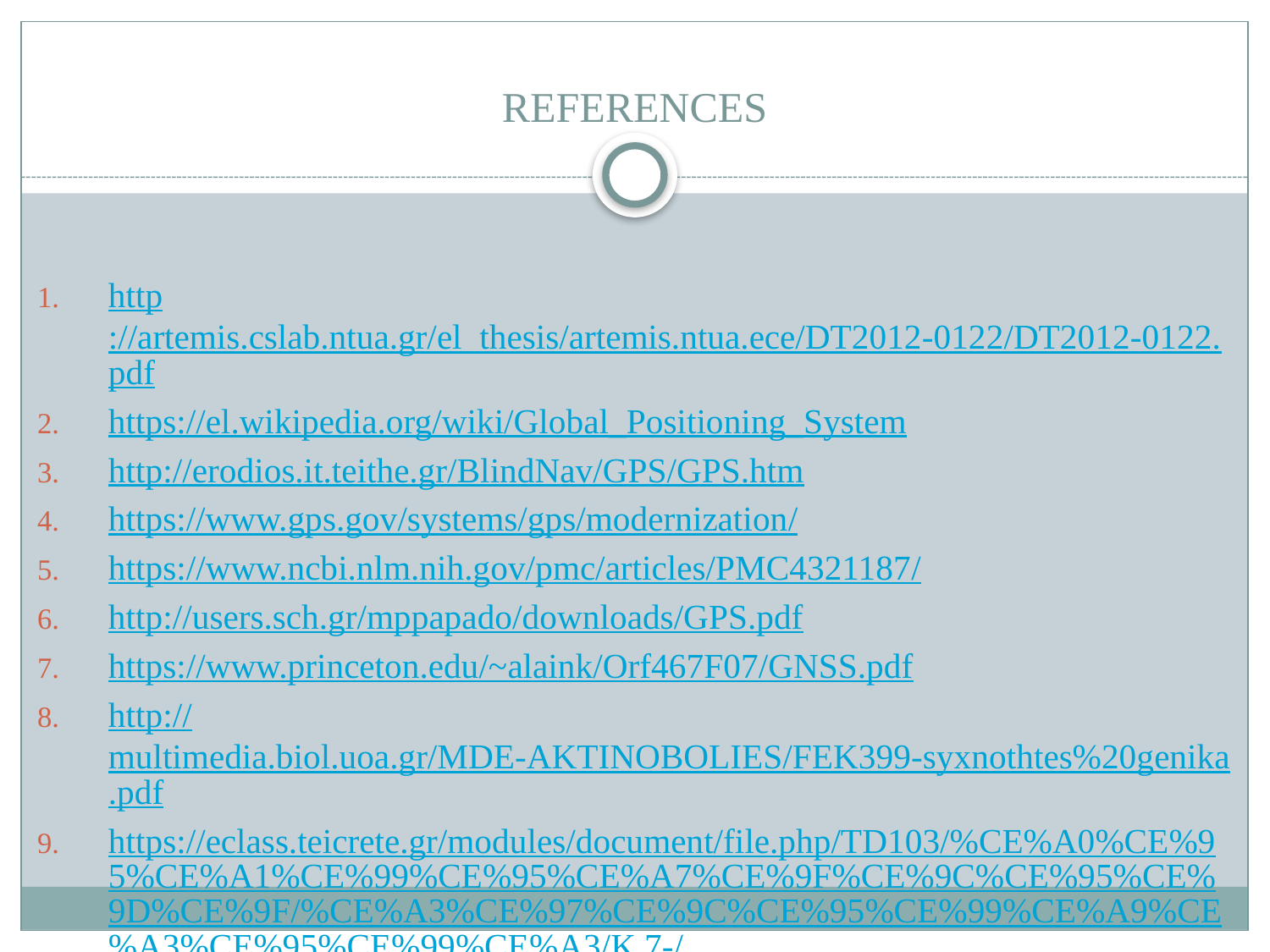

# REFERENCES

http://artemis.cslab.ntua.gr/el_thesis/artemis.ntua.ece/DT2012-0122/DT2012-0122.pdf
https://el.wikipedia.org/wiki/Global_Positioning_System
http://erodios.it.teithe.gr/BlindNav/GPS/GPS.htm
https://www.gps.gov/systems/gps/modernization/
https://www.ncbi.nlm.nih.gov/pmc/articles/PMC4321187/
http://users.sch.gr/mppapado/downloads/GPS.pdf
https://www.princeton.edu/~alaink/Orf467F07/GNSS.pdf
http://multimedia.biol.uoa.gr/MDE-AKTINOBOLIES/FEK399-syxnothtes%20genika.pdf
https://eclass.teicrete.gr/modules/document/file.php/TD103/%CE%A0%CE%95%CE%A1%CE%99%CE%95%CE%A7%CE%9F%CE%9C%CE%95%CE%9D%CE%9F/%CE%A3%CE%97%CE%9C%CE%95%CE%99%CE%A9%CE%A3%CE%95%CE%99%CE%A3/K.7-/7.pdf